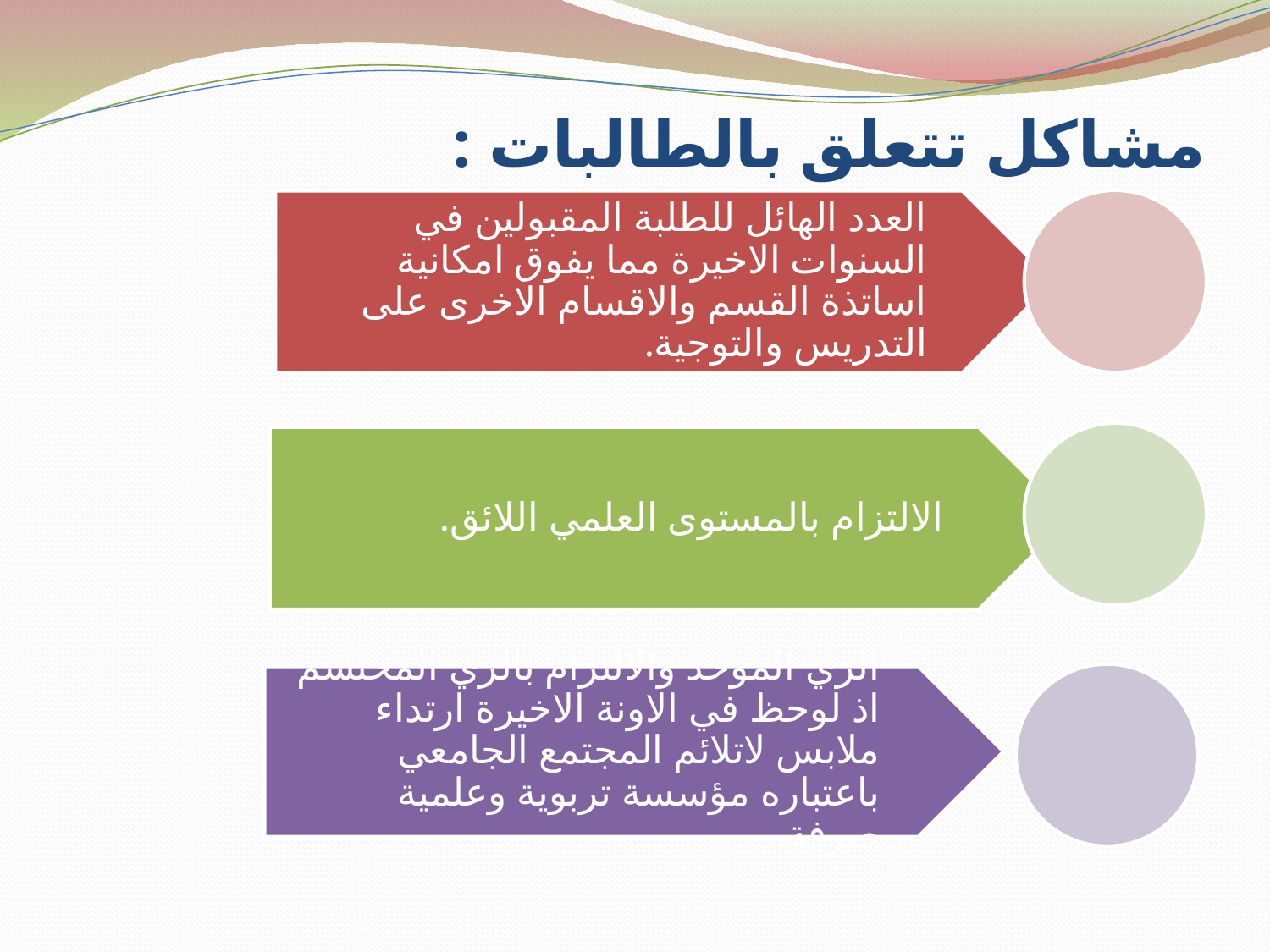

# مشاكل تتعلق بالطالبات :
العدد الهائل للطلبة المقبولين في السنوات الاخيرة مما يفوق امكانية اساتذة القسم والاقسام الاخرى على التدريس والتوجية.
الالتزام بالمستوى العلمي اللائق.
الزي الموحد والالتزام بالزي المحتشم اذ لوحظ في الاونة الاخيرة ارتداء ملابس لاتلائم المجتمع الجامعي باعتباره مؤسسة تربوية وعلمية صرفة.